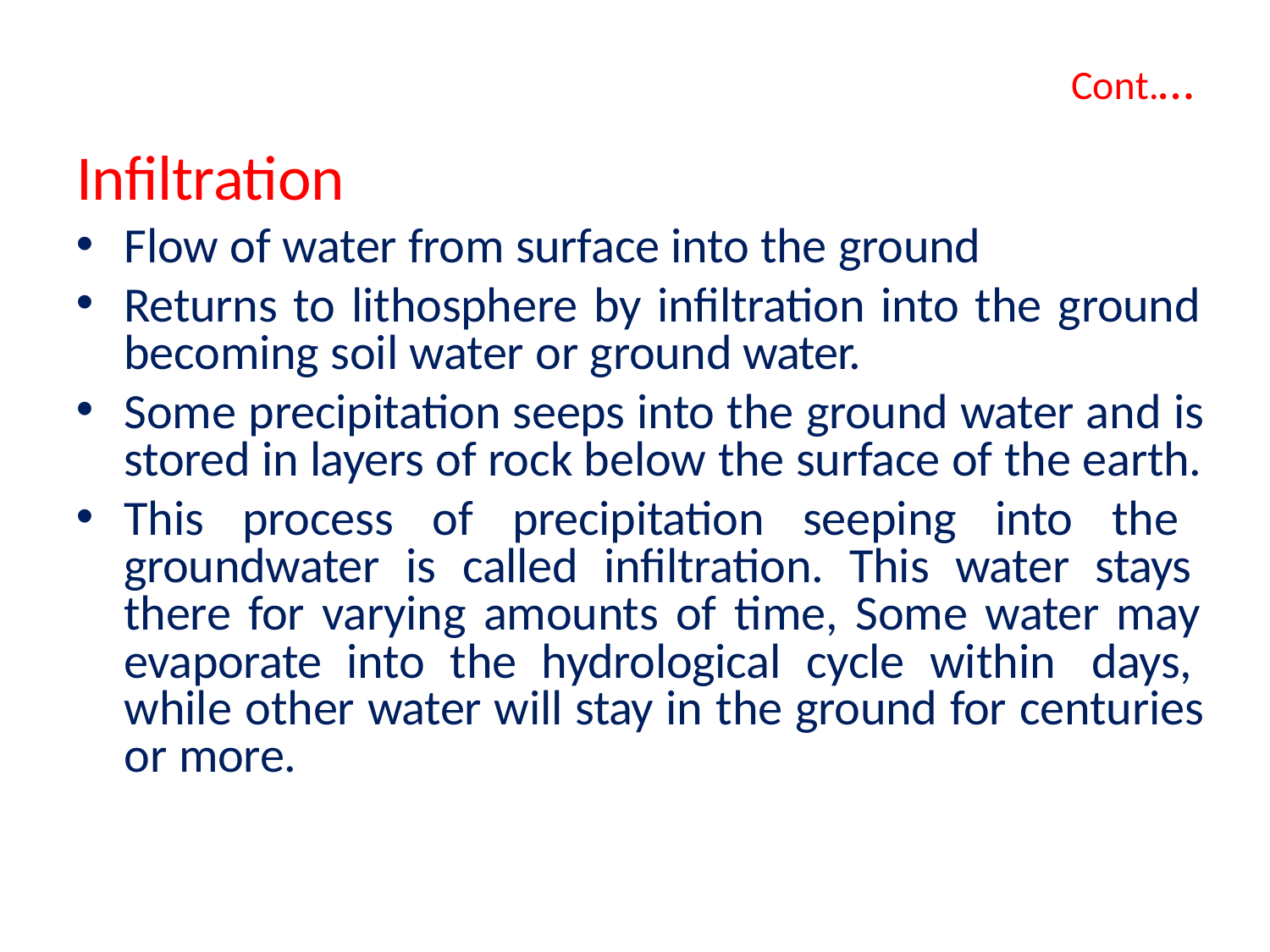

# Cont.…
Infiltration
Flow of water from surface into the ground
Returns to lithosphere by infiltration into the ground  becoming soil water or ground water.
Some precipitation seeps into the ground water and is  stored in layers of rock below the surface of the earth.
This process of precipitation seeping into the  groundwater is called infiltration. This water stays  there for varying amounts of time, Some water may  evaporate into the hydrological cycle within days,  while other water will stay in the ground for centuries  or more.